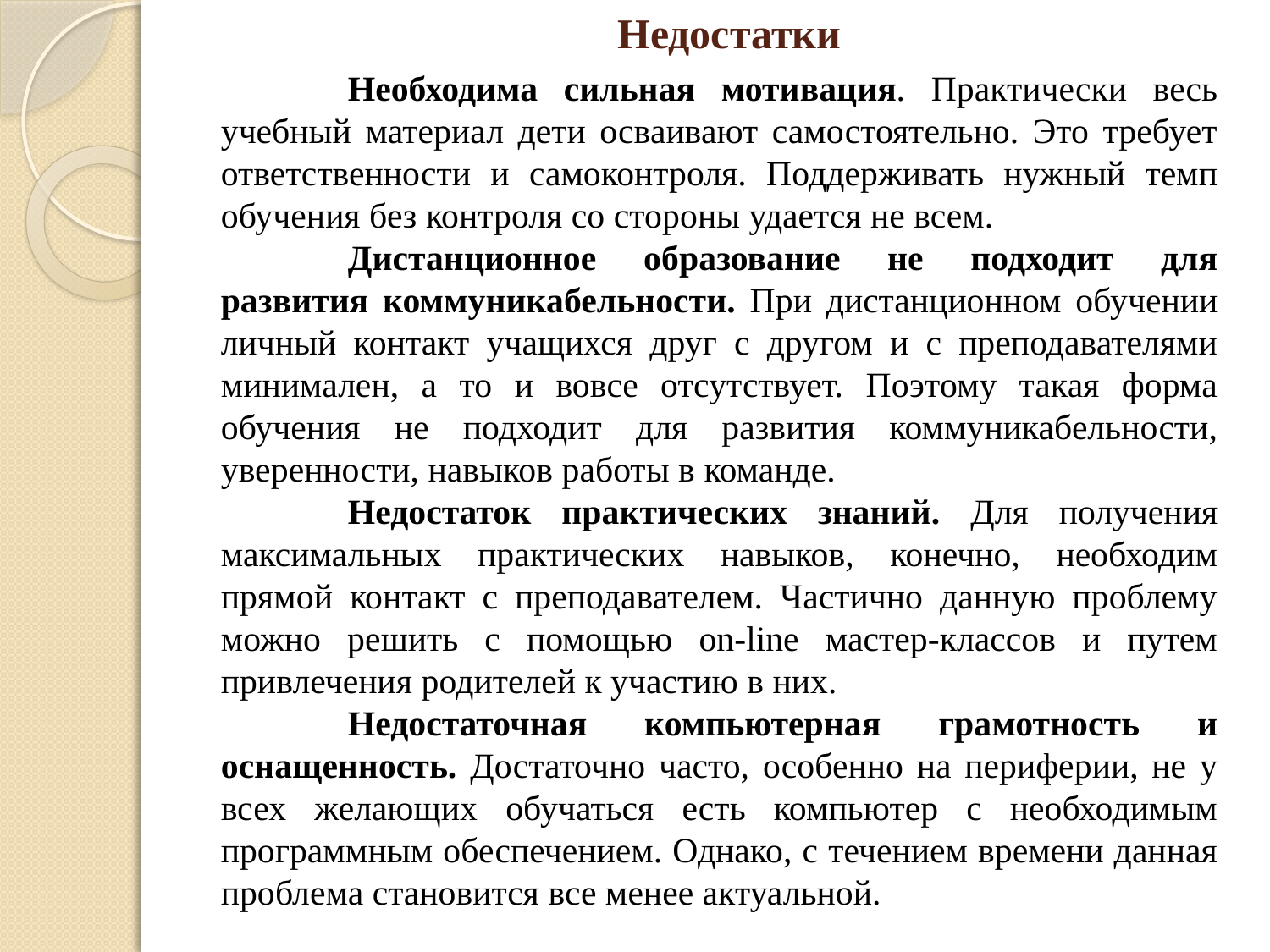

# Недостатки
	Необходима сильная мотивация. Практически весь учебный материал дети осваивают самостоятельно. Это требует ответственности и самоконтроля. Поддерживать нужный темп обучения без контроля со стороны удается не всем.
 	Дистанционное образование не подходит для развития коммуникабельности. При дистанционном обучении личный контакт учащихся друг с другом и с преподавателями минимален, а то и вовсе отсутствует. Поэтому такая форма обучения не подходит для развития коммуникабельности, уверенности, навыков работы в команде.
 	Недостаток практических знаний. Для получения максимальных практических навыков, конечно, необходим прямой контакт с преподавателем. Частично данную проблему можно решить с помощью on-line мастер-классов и путем привлечения родителей к участию в них.
 	Недостаточная компьютерная грамотность и оснащенность. Достаточно часто, особенно на периферии, не у всех желающих обучаться есть компьютер с необходимым программным обеспечением. Однако, с течением времени данная проблема становится все менее актуальной.